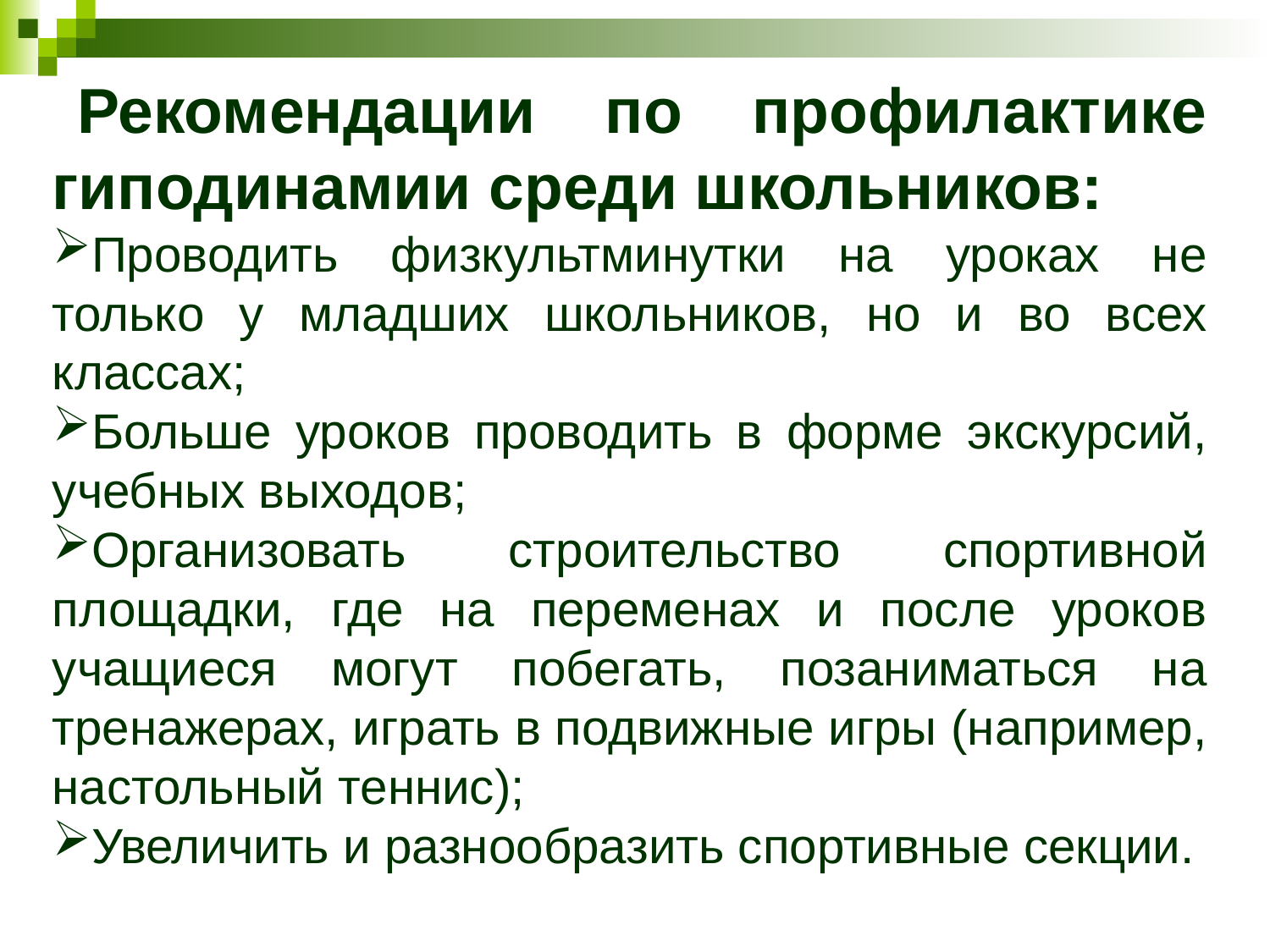

Рекомендации по профилактике гиподинамии среди школьников:
Проводить физкультминутки на уроках не только у младших школьников, но и во всех классах;
Больше уроков проводить в форме экскурсий, учебных выходов;
Организовать строительство спортивной площадки, где на переменах и после уроков учащиеся могут побегать, позаниматься на тренажерах, играть в подвижные игры (например, настольный теннис);
Увеличить и разнообразить спортивные секции.